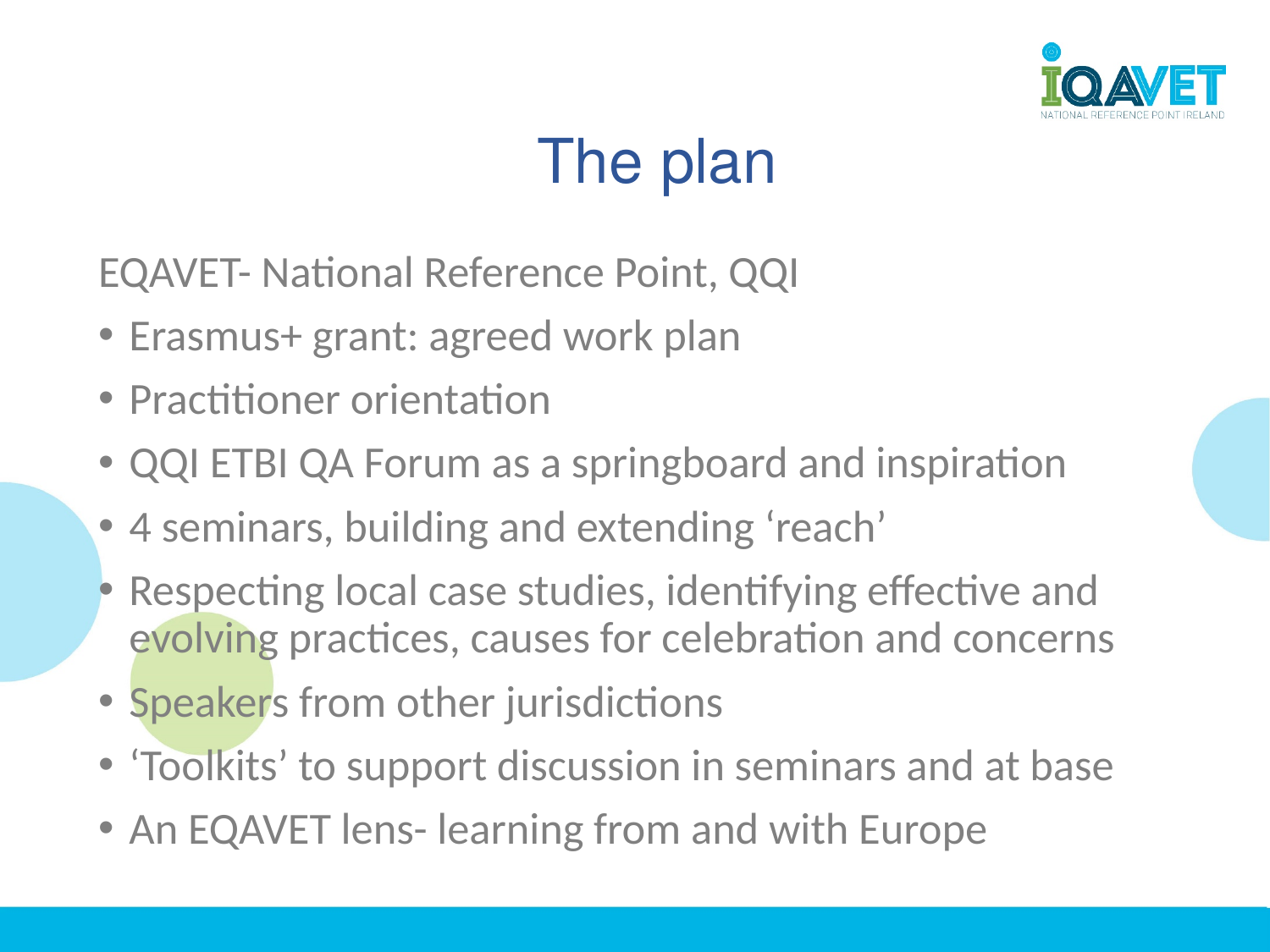

# The plan
EQAVET- National Reference Point, QQI
Erasmus+ grant: agreed work plan
Practitioner orientation
QQI ETBI QA Forum as a springboard and inspiration
4 seminars, building and extending ‘reach’
Respecting local case studies, identifying effective and evolving practices, causes for celebration and concerns
Speakers from other jurisdictions
‘Toolkits’ to support discussion in seminars and at base
An EQAVET lens- learning from and with Europe